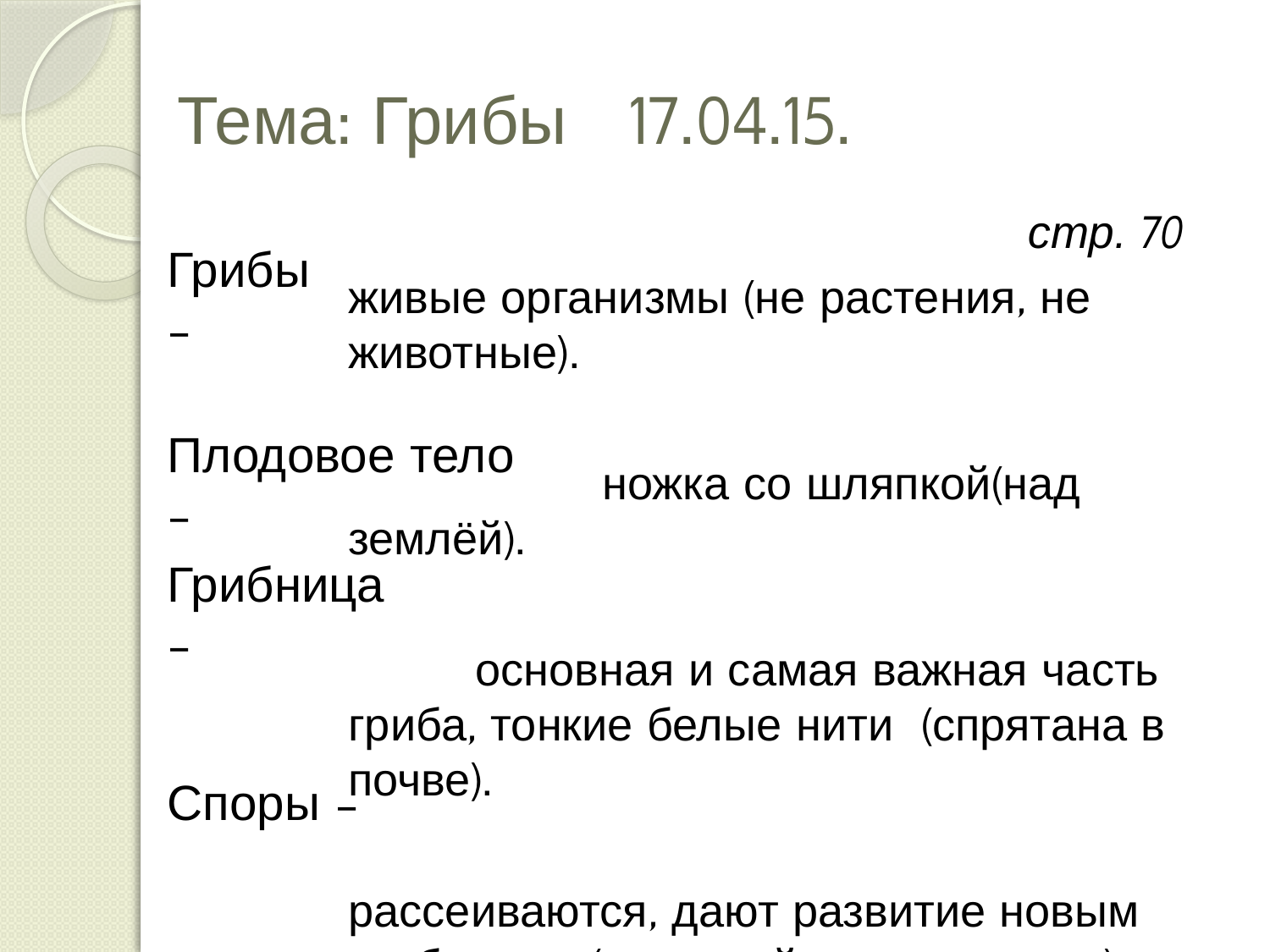

# Тема: Грибы 				17.04.15.
стр. 70
	живые организмы (не растения, не животные).

			ножка со шляпкой(над землёй).

		основная и самая важная часть гриба, тонкие белые нити  (спрятана в почве).

	рассеиваются, дают развитие новым грибницам (в нижней части шляпки).
Грибы –
Плодовое тело –
Грибница –
Споры –